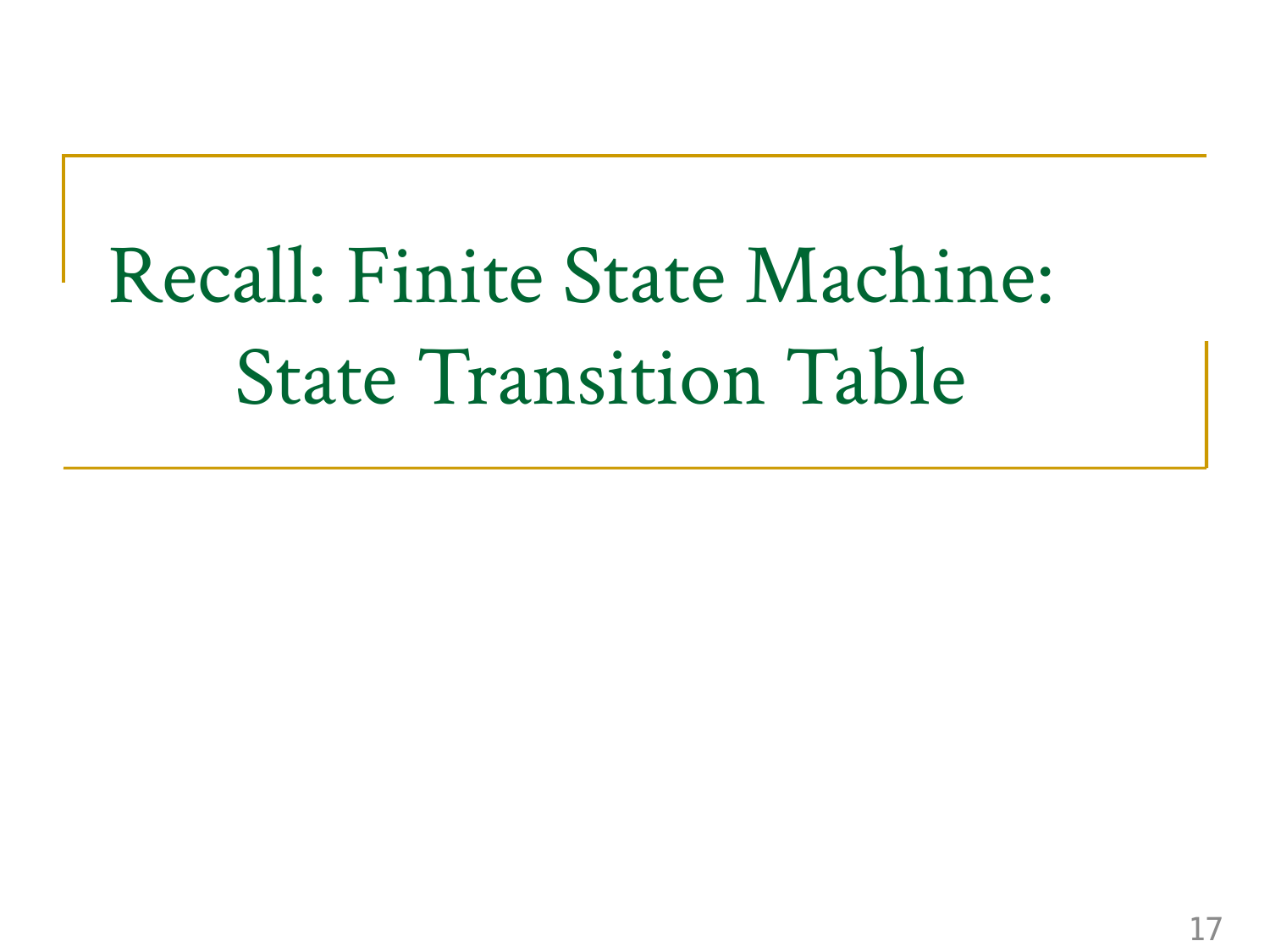

# Recall: Finite State Machine: State Transition Table

17